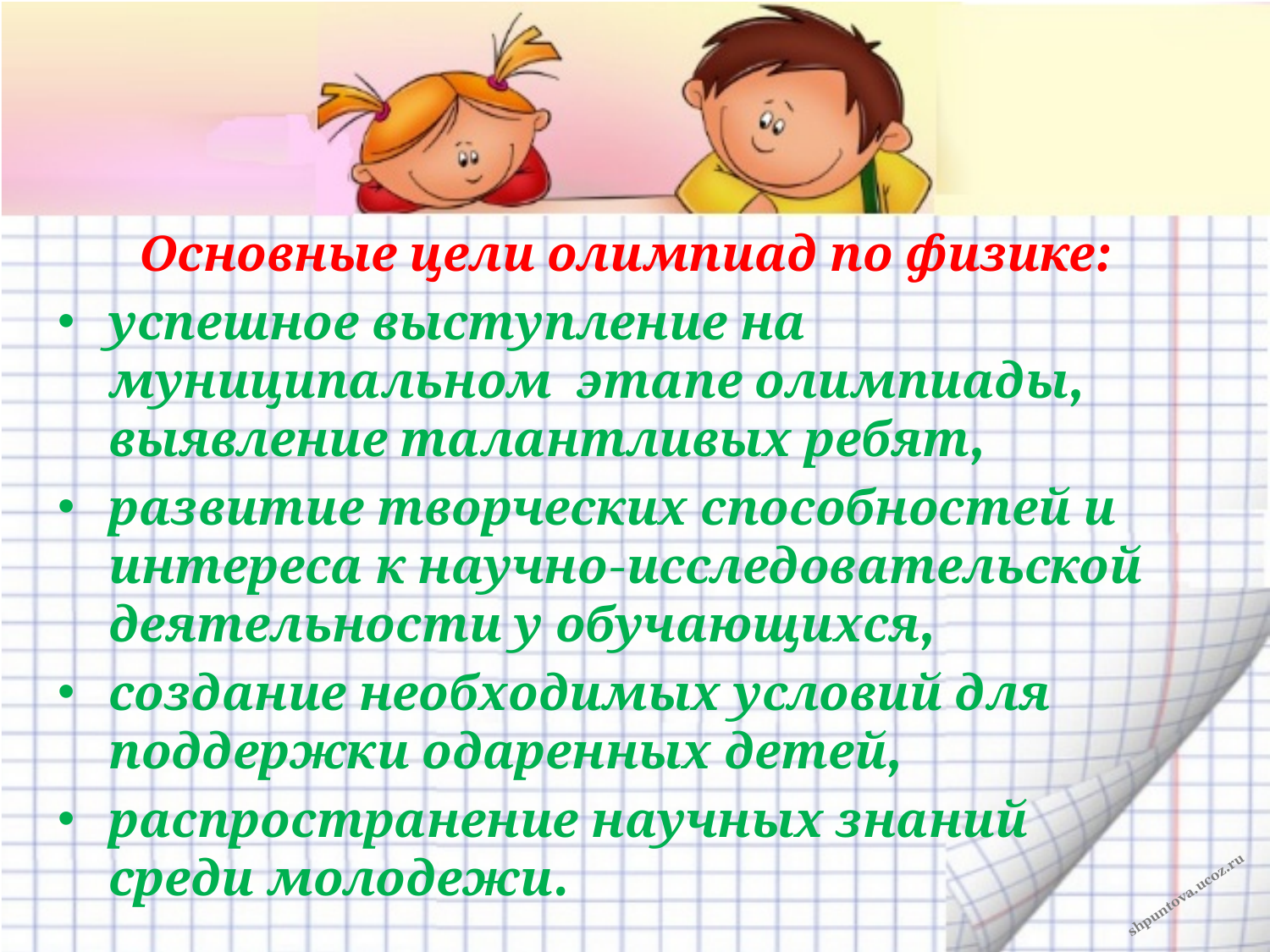

Основные цели олимпиад по физике:
успешное выступление на муниципальном  этапе олимпиады, выявление талантливых ребят,
развитие творческих способностей и интереса к научно-исследовательской деятельности у обучающихся,
создание необходимых условий для поддержки одаренных детей,
распространение научных знаний среди молодежи.